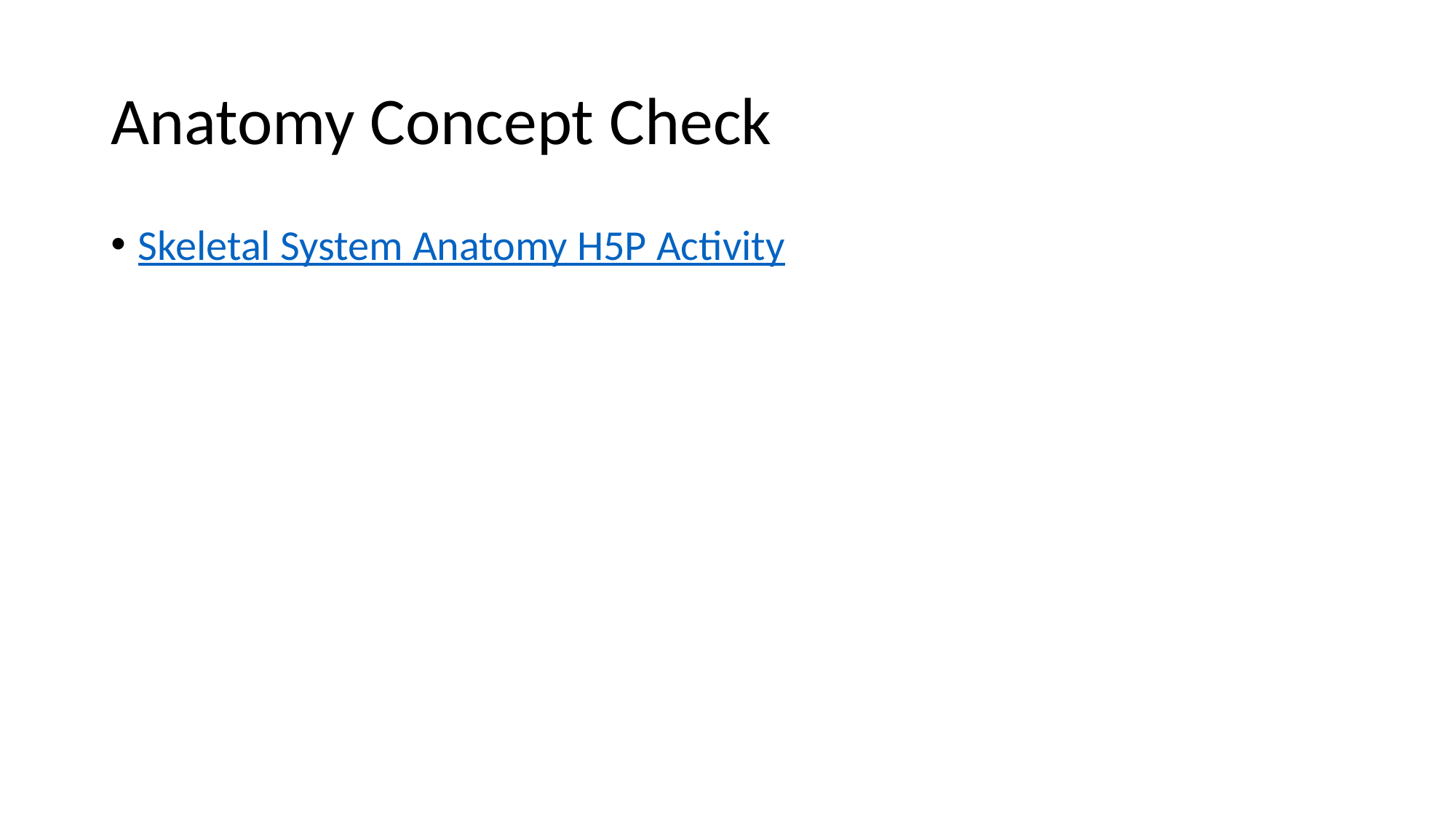

# Anatomy Concept Check
Skeletal System Anatomy H5P Activity